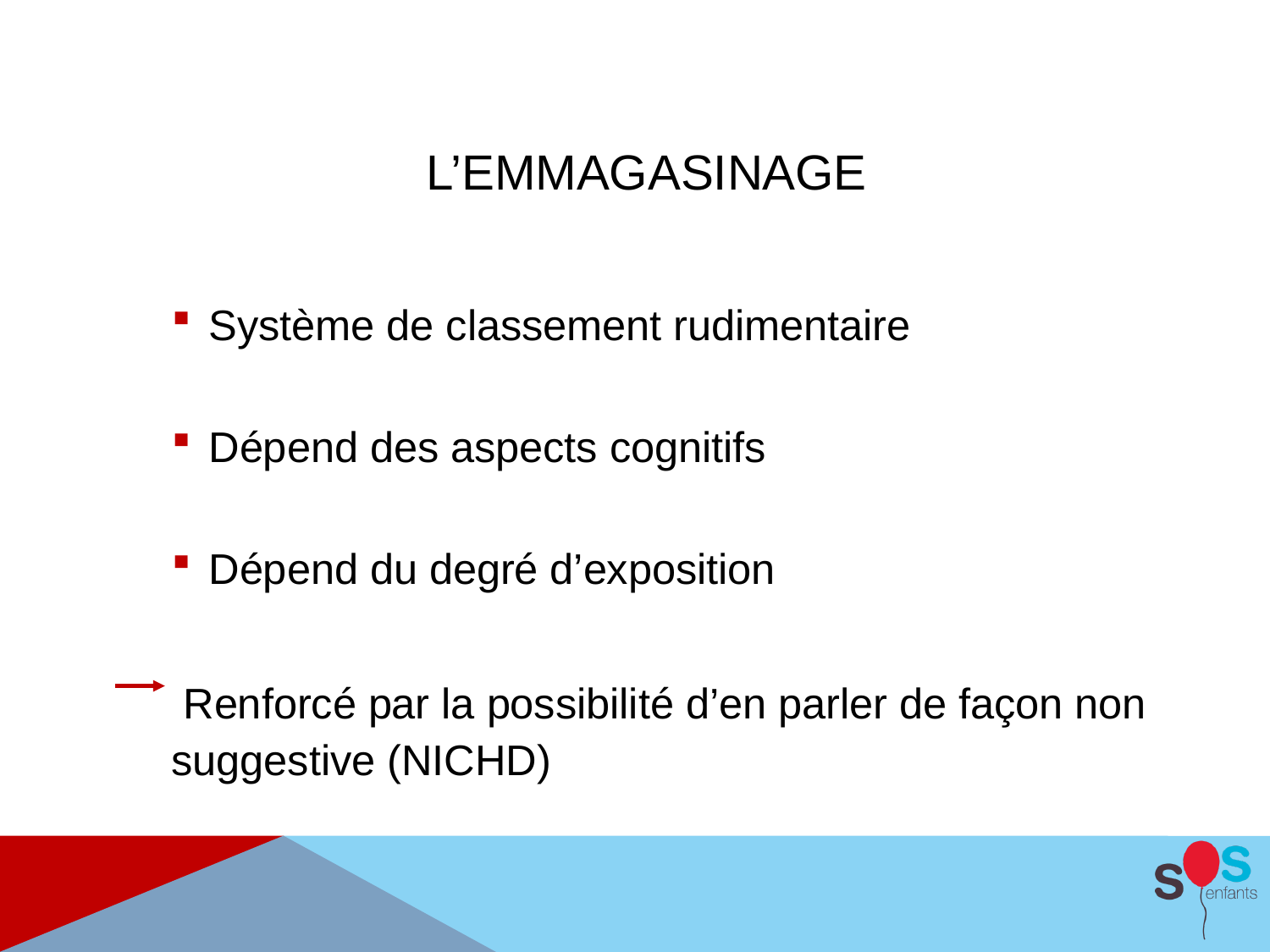

L’emmagasinage
Système de classement rudimentaire

Dépend des aspects cognitifs

Dépend du degré d’exposition

 Renforcé par la possibilité d’en parler de façon non suggestive (NICHD)